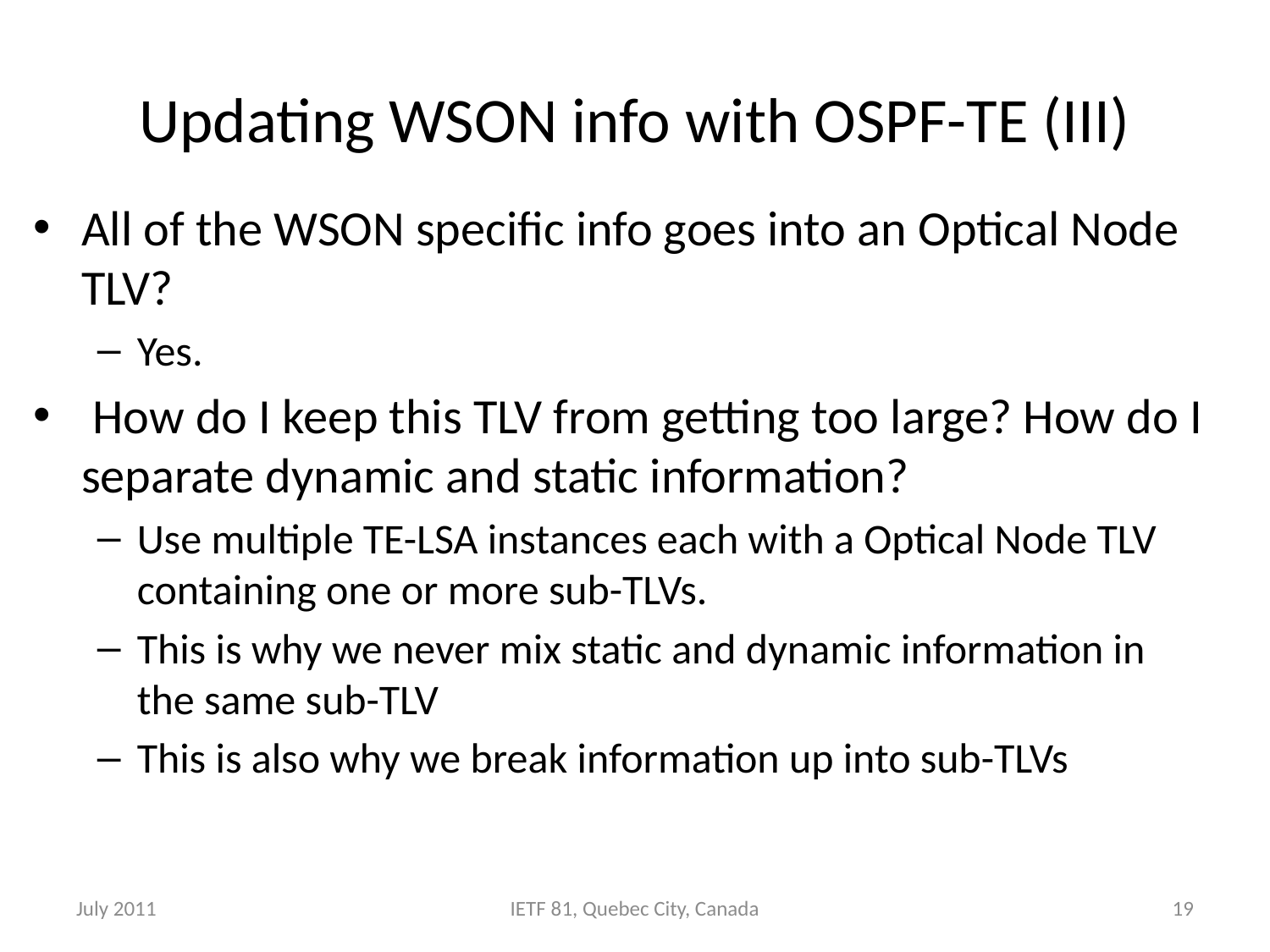

# Updating WSON info with OSPF-TE (III)
All of the WSON specific info goes into an Optical Node TLV?
Yes.
 How do I keep this TLV from getting too large? How do I separate dynamic and static information?
Use multiple TE-LSA instances each with a Optical Node TLV containing one or more sub-TLVs.
This is why we never mix static and dynamic information in the same sub-TLV
This is also why we break information up into sub-TLVs
July 2011
IETF 81, Quebec City, Canada
19